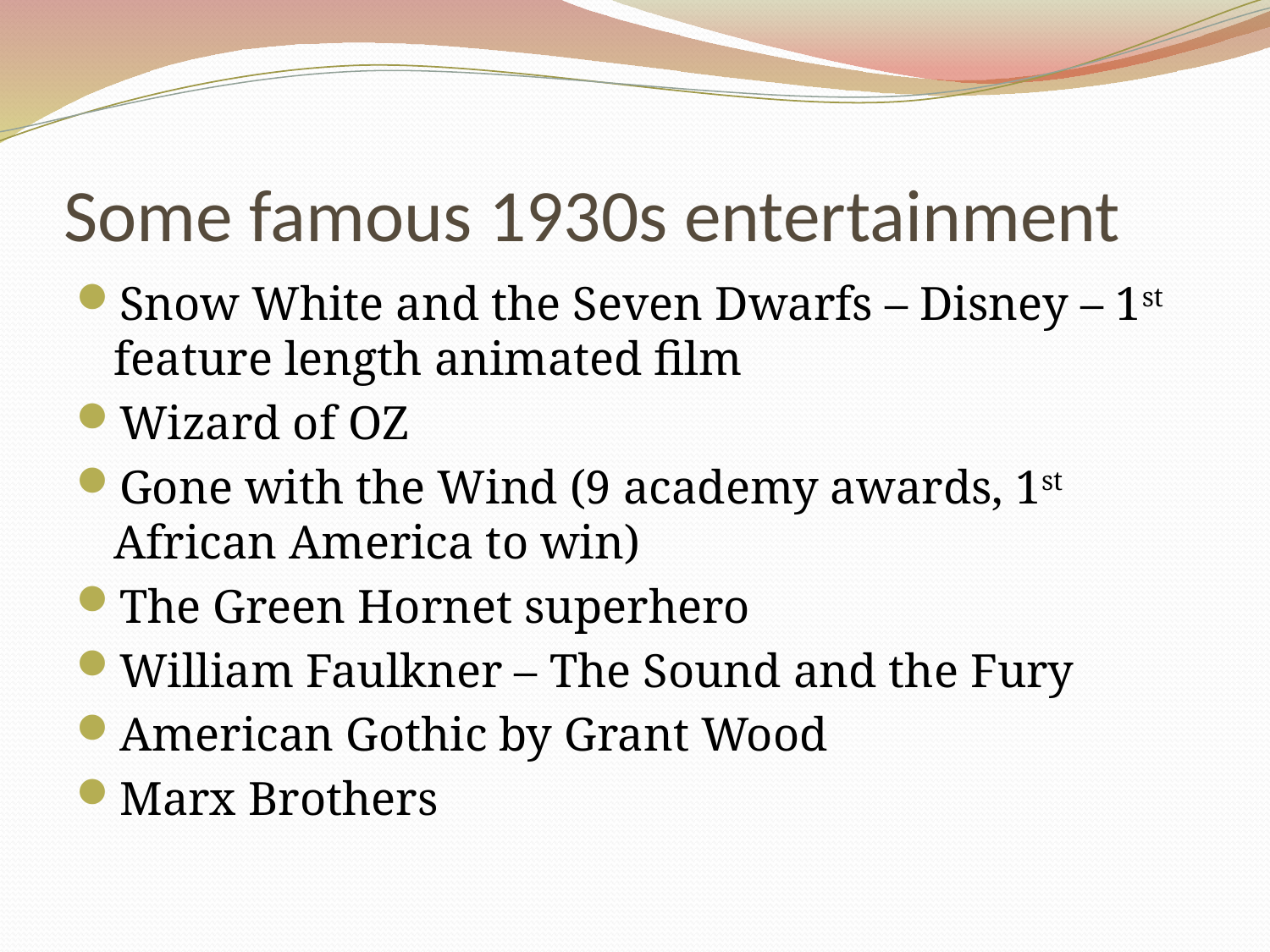

# Some famous 1930s entertainment
Snow White and the Seven Dwarfs – Disney – 1st feature length animated film
Wizard of OZ
Gone with the Wind (9 academy awards, 1st African America to win)
The Green Hornet superhero
William Faulkner – The Sound and the Fury
American Gothic by Grant Wood
Marx Brothers